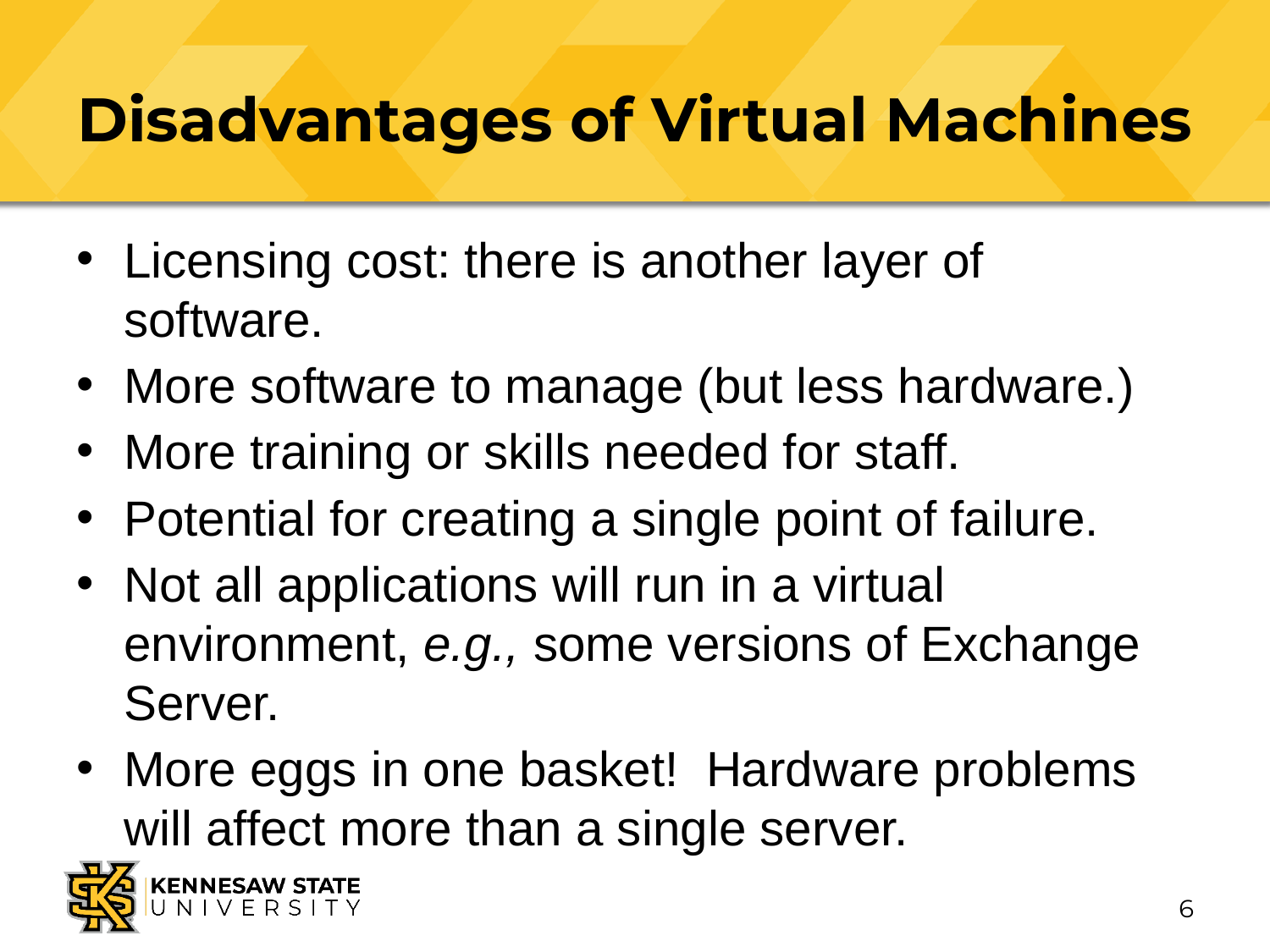

# Disadvantages of Virtual Machines
Licensing cost: there is another layer of software.
More software to manage (but less hardware.)
More training or skills needed for staff.
Potential for creating a single point of failure.
Not all applications will run in a virtual environment, e.g., some versions of Exchange Server.
More eggs in one basket!  Hardware problems will affect more than a single server.
6